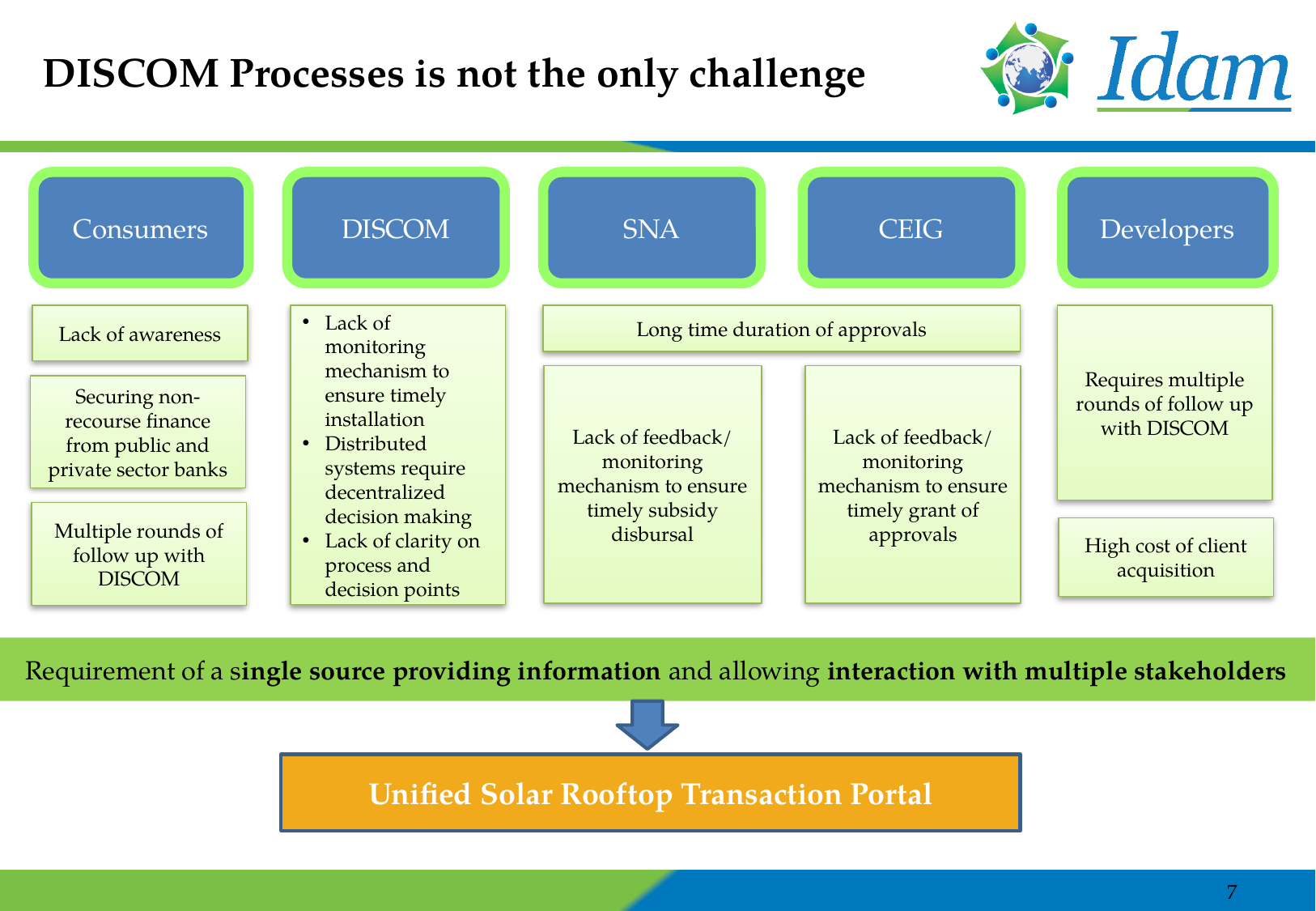

# DISCOM Processes is not the only challenge
Consumers
DISCOM
SNA
CEIG
Developers
Lack of monitoring mechanism to ensure timely installation
Distributed systems require decentralized decision making
Lack of clarity on process and decision points
Long time duration of approvals
Requires multiple rounds of follow up with DISCOM
Lack of awareness
Lack of feedback/ monitoring mechanism to ensure timely grant of approvals
Lack of feedback/ monitoring mechanism to ensure timely subsidy disbursal
Securing non-recourse finance from public and private sector banks
Multiple rounds of follow up with DISCOM
High cost of client acquisition

Requirement of a single source providing information and allowing interaction with multiple stakeholders

Unified Solar Rooftop Transaction Portal
7